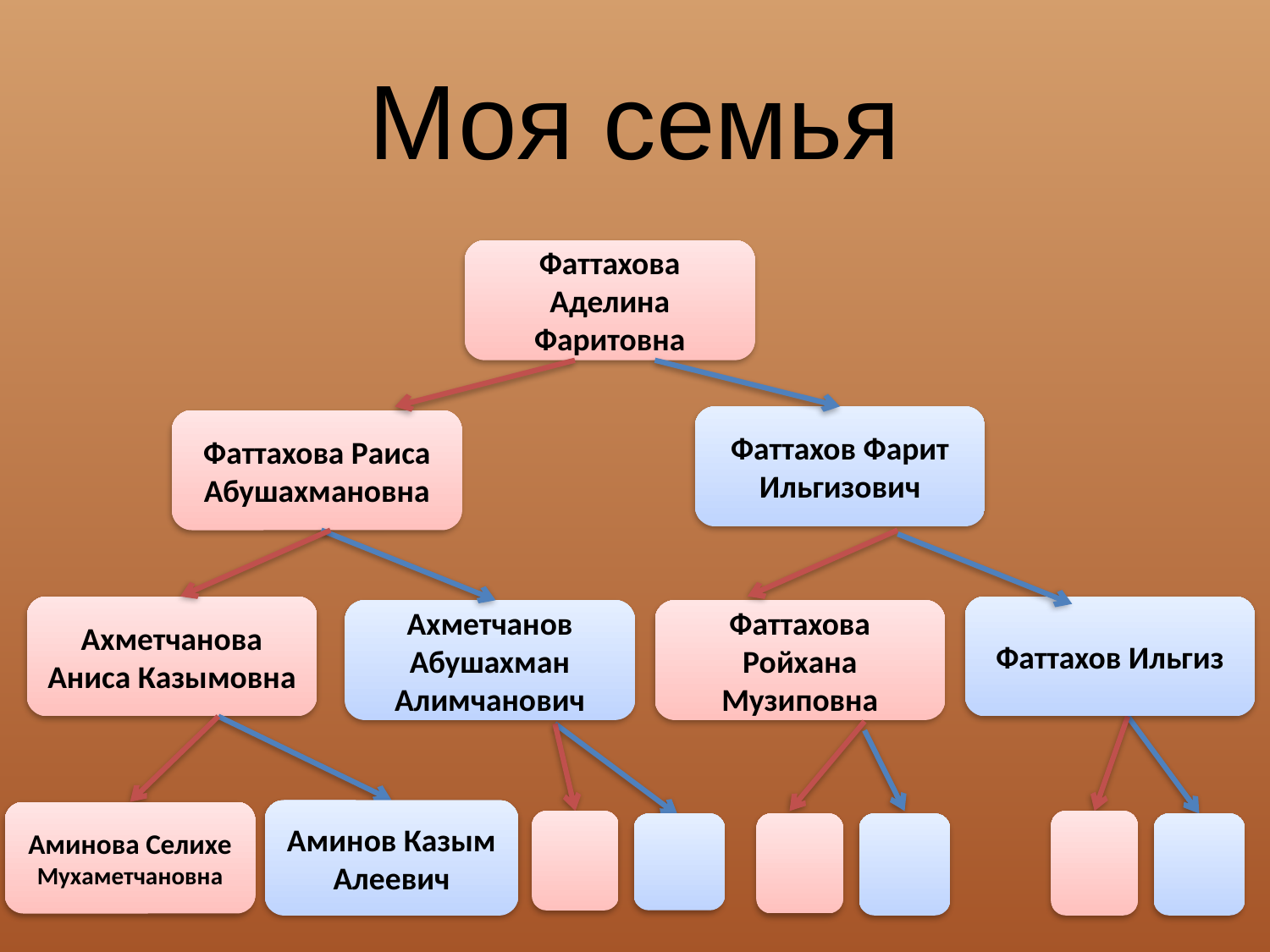

# Моя семья
Фаттахова Аделина Фаритовна
Фаттахов Фарит Ильгизович
Фаттахова Раиса Абушахмановна
Ахметчанова Аниса Казымовна
Фаттахов Ильгиз
Ахметчанов Абушахман Алимчанович
Фаттахова Ройхана Музиповна
Аминов Казым Алеевич
Аминова Селихе Мухаметчановна